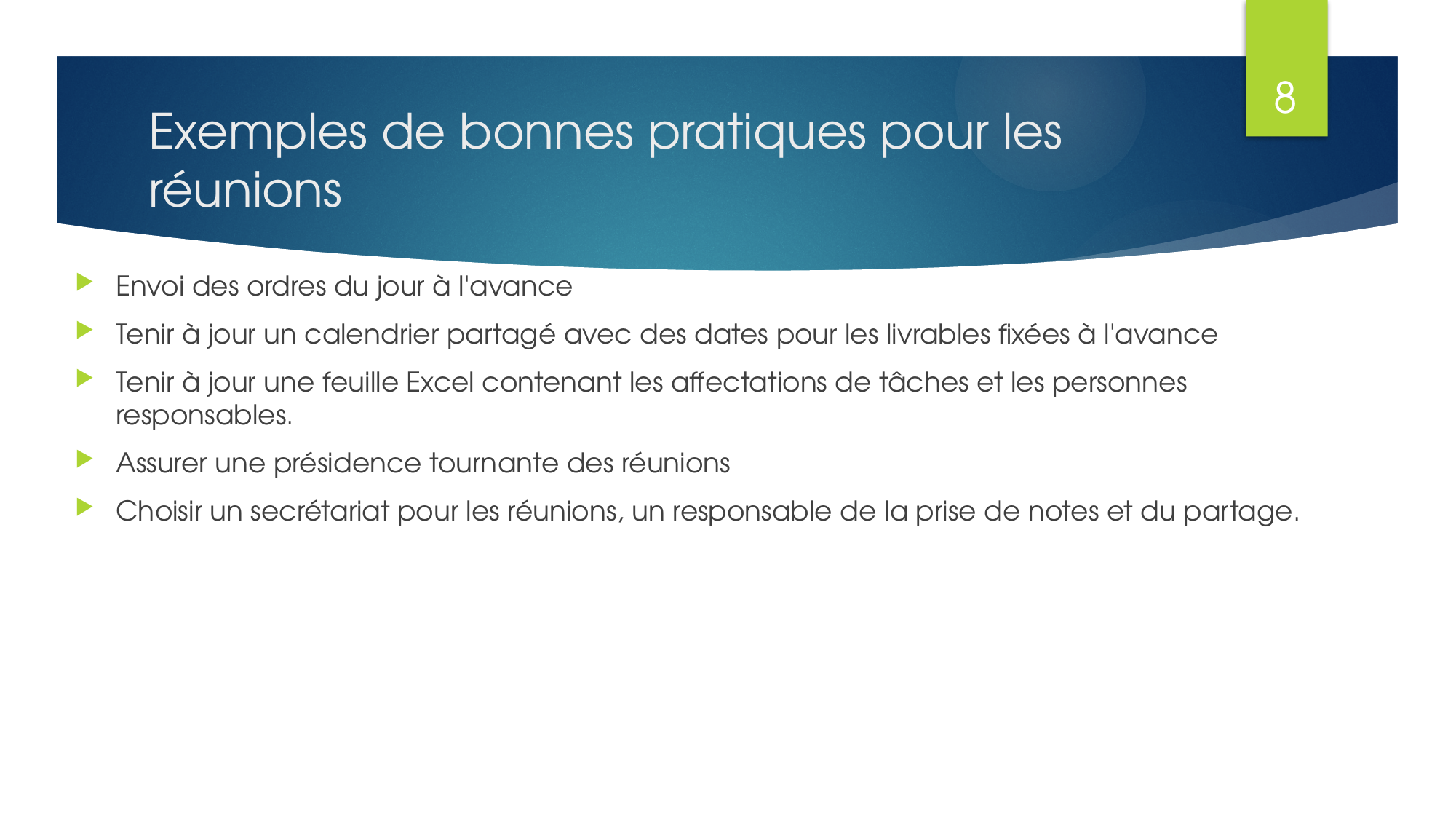

8
# Exemples de bonnes pratiques pour les réunions
Envoi des ordres du jour à l'avance
Tenir à jour un calendrier partagé avec des dates pour les livrables fixées à l'avance
Tenir à jour une feuille Excel contenant les affectations de tâches et les personnes responsables.
Assurer une présidence tournante des réunions
Choisir un secrétariat pour les réunions, un responsable de la prise de notes et du partage.